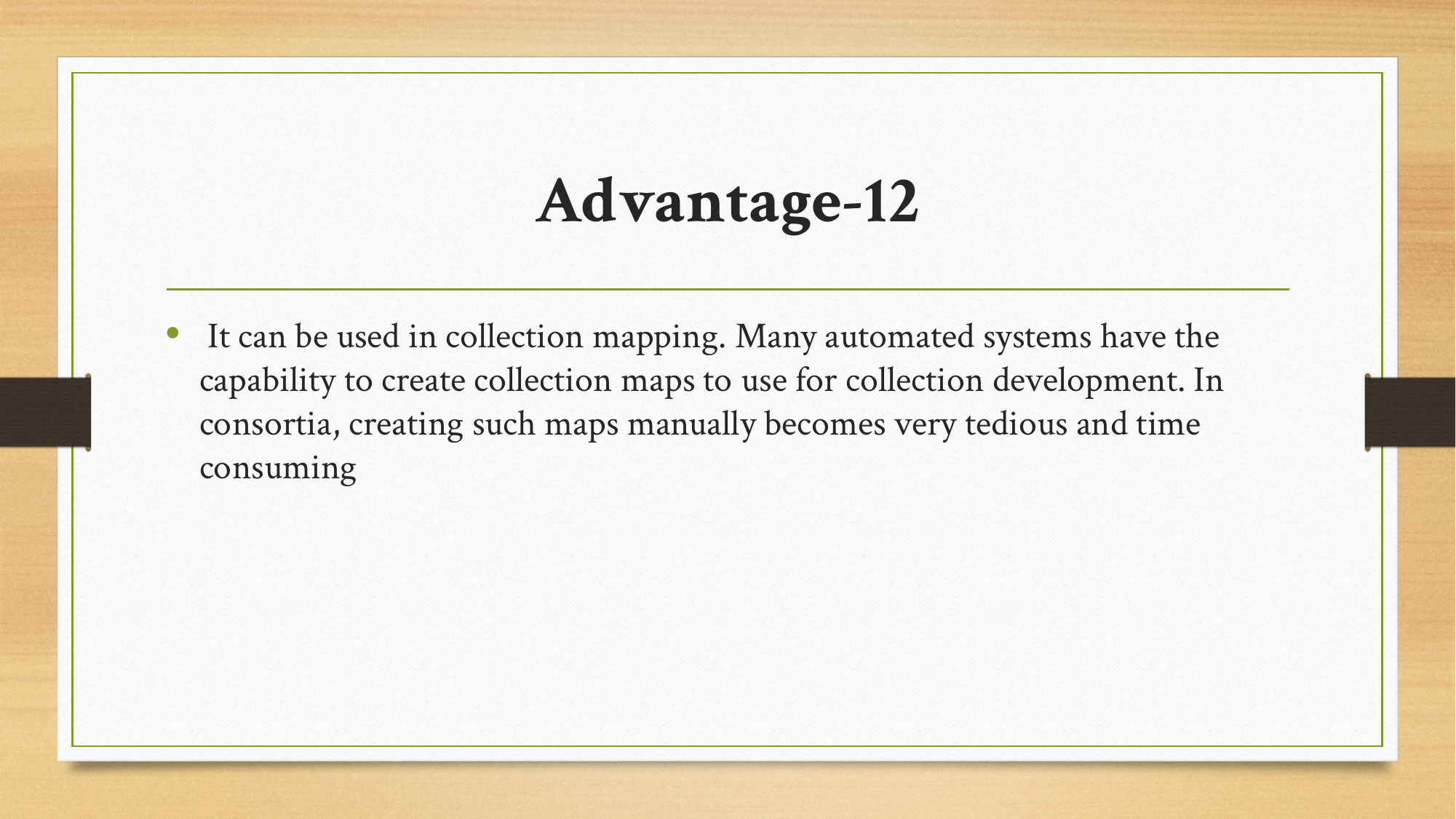

# Advantage-12
 It can be used in collection mapping. Many automated systems have the capability to create collection maps to use for collection development. In consortia, creating such maps manually becomes very tedious and time consuming